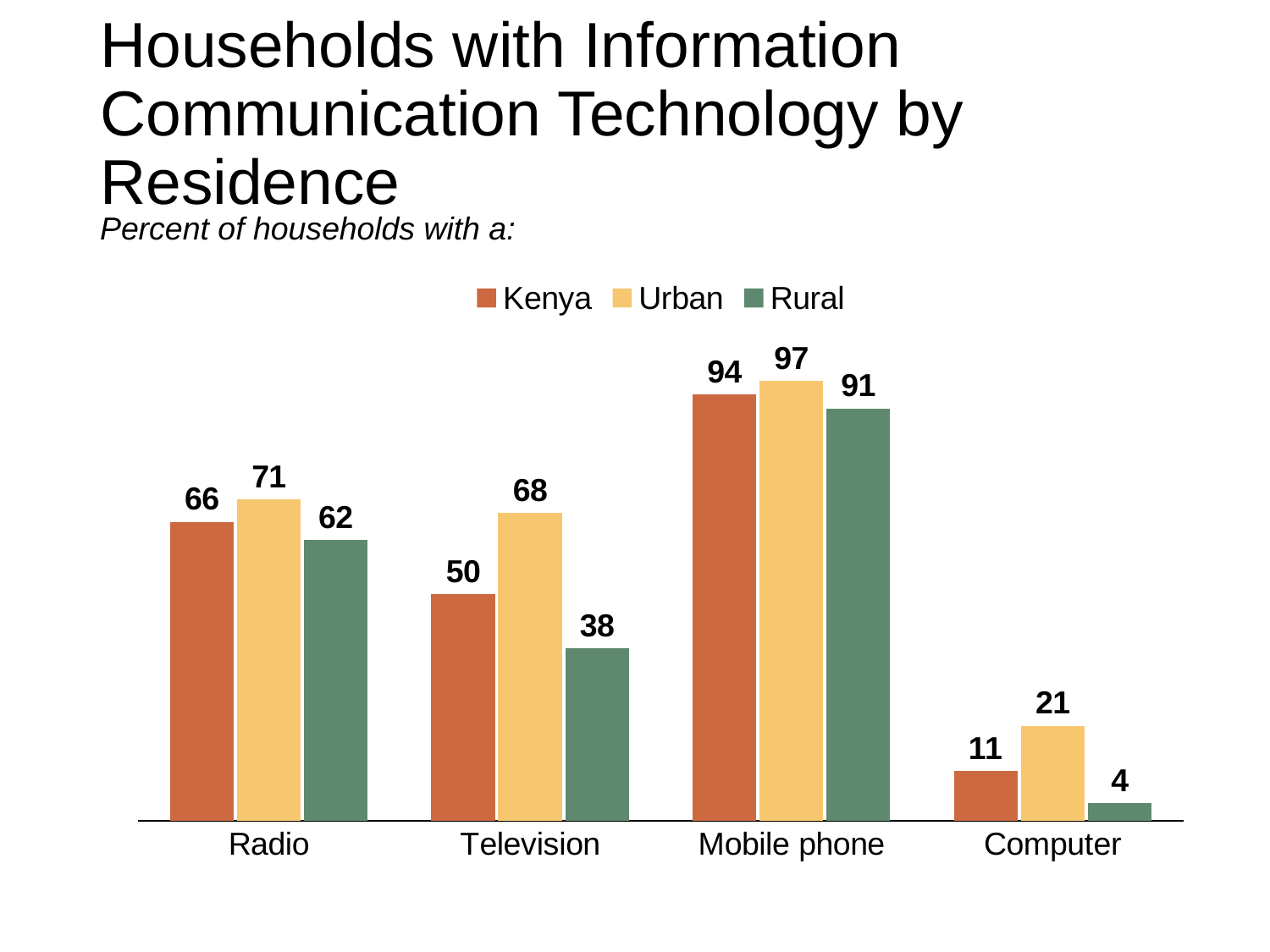

# Households with Information Communication Technology by Residence
Percent of households with a:

### Chart

| Category | Kenya | Urban | Rural |
|---|---|---|---|
| Radio | 66.0 | 71.0 | 62.0 |
| Television | 50.0 | 68.0 | 38.0 |
| Mobile phone | 94.0 | 97.0 | 91.0 |
| Computer | 11.0 | 21.0 | 4.0 |